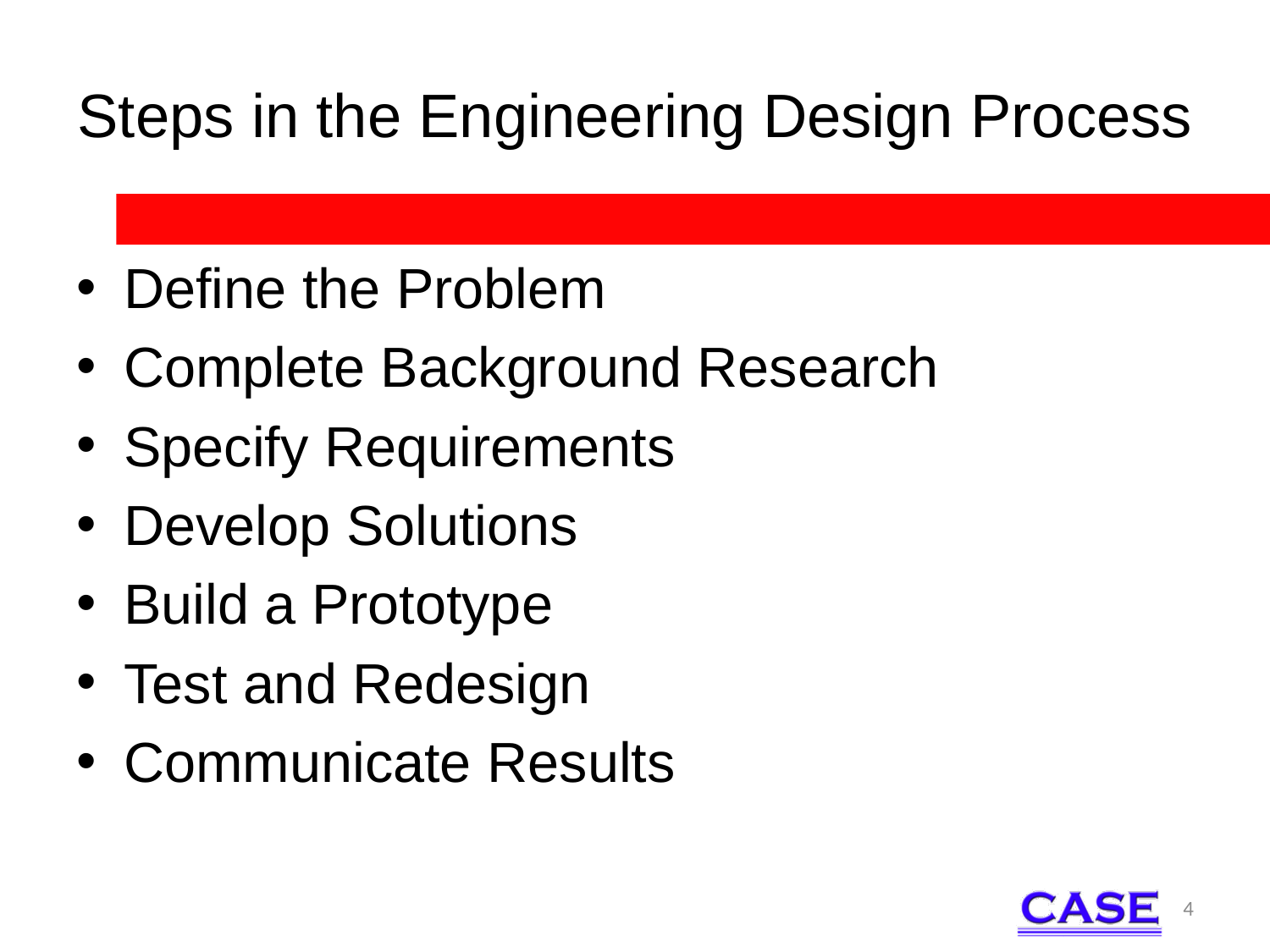

# Steps in the Engineering Design Process
Define the Problem
Complete Background Research
Specify Requirements
Develop Solutions
Build a Prototype
Test and Redesign
Communicate Results

4